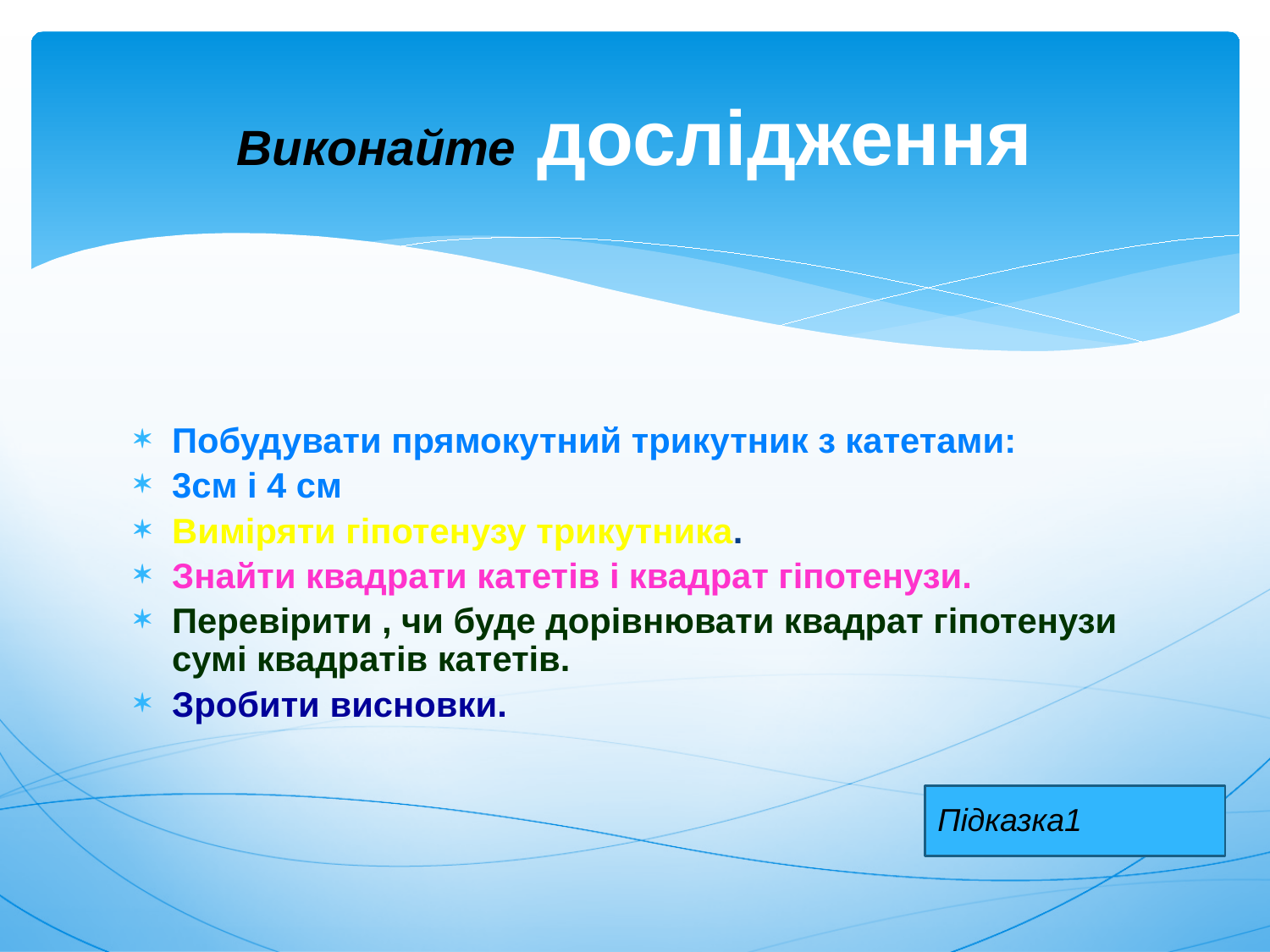

# Виконайте дослідження

Побудувати прямокутний трикутник з катетами:
3см і 4 см
Виміряти гіпотенузу трикутника.
Знайти квадрати катетів і квадрат гіпотенузи.
Перевірити , чи буде дорівнювати квадрат гіпотенузи сумі квадратів катетів.
Зробити висновки.
Підказка1